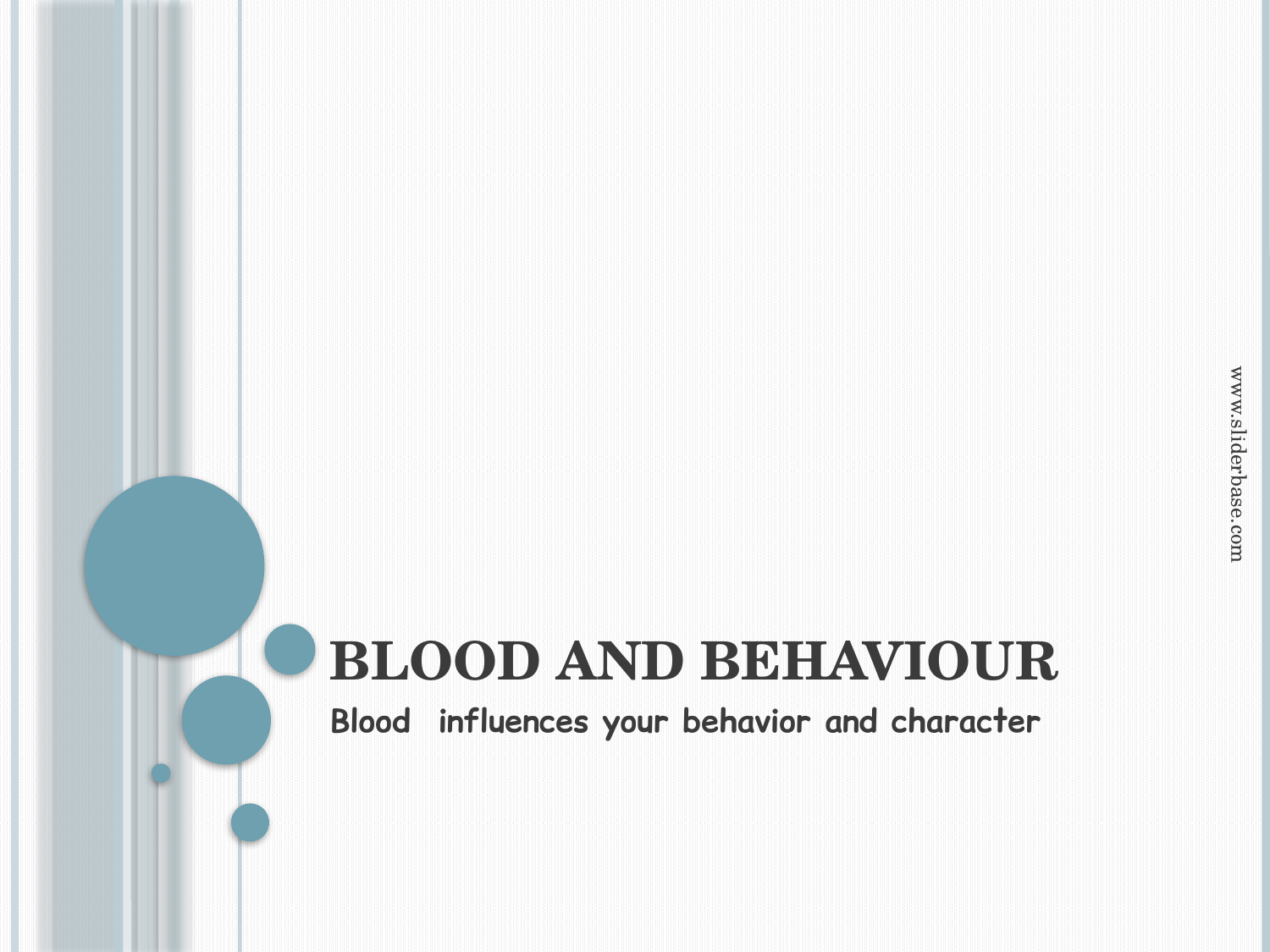

# BLOOD AND BEHAVIOUR
www.sliderbase.com
Blood  influences your behavior and character